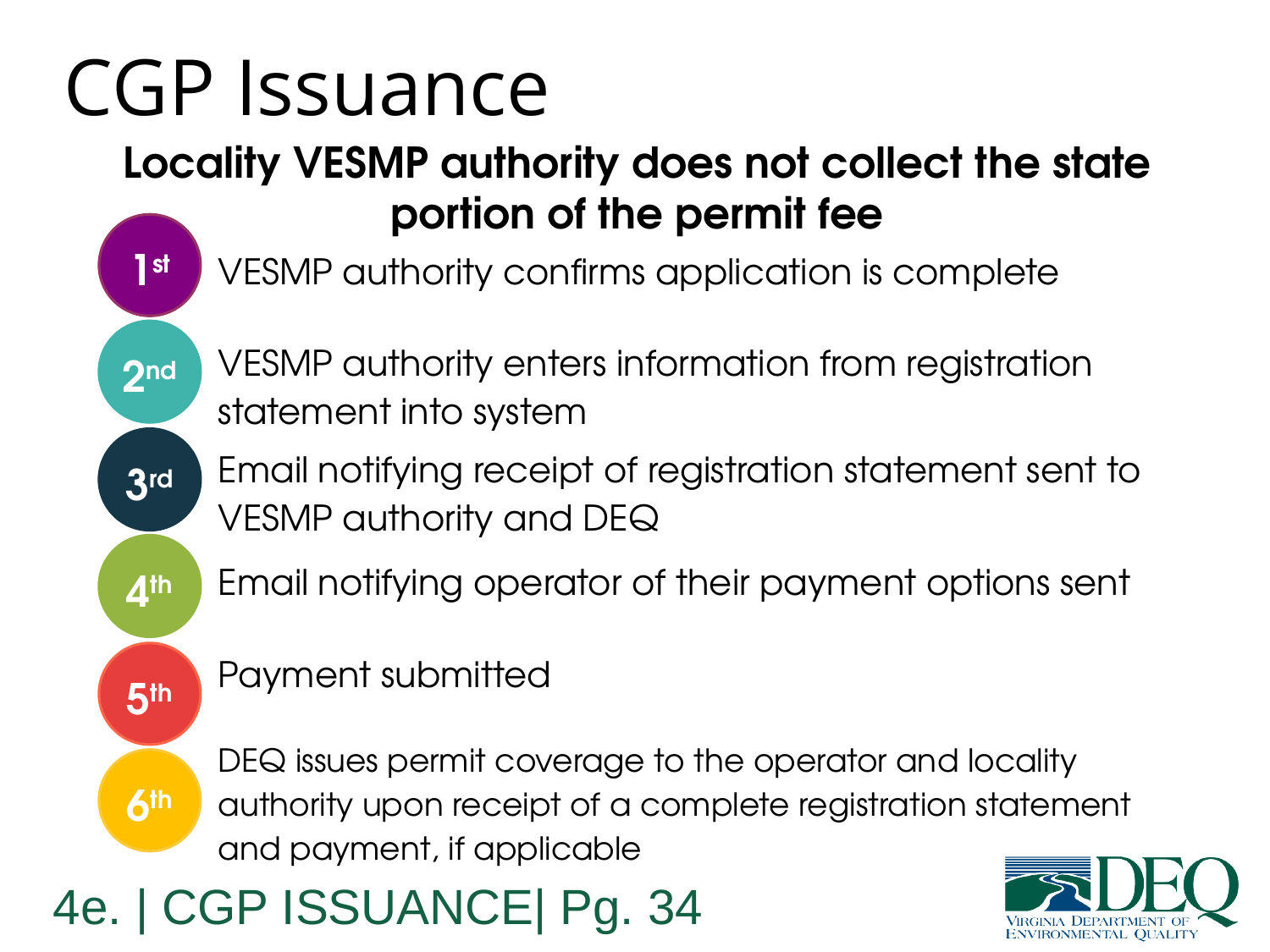

# CGP Issuance
Locality VESMP authority does not collect the state portion of the permit fee
1st
VESMP authority confirms application is complete
2nd
VESMP authority enters information from registration statement into system
3rd
Email notifying receipt of registration statement sent to VESMP authority and DEQ
4th
Email notifying operator of their payment options sent
Payment submitted
5th
DEQ issues permit coverage to the operator and locality authority upon receipt of a complete registration statement and payment, if applicable
6th
4e. | CGP ISSUANCE| Pg. 34